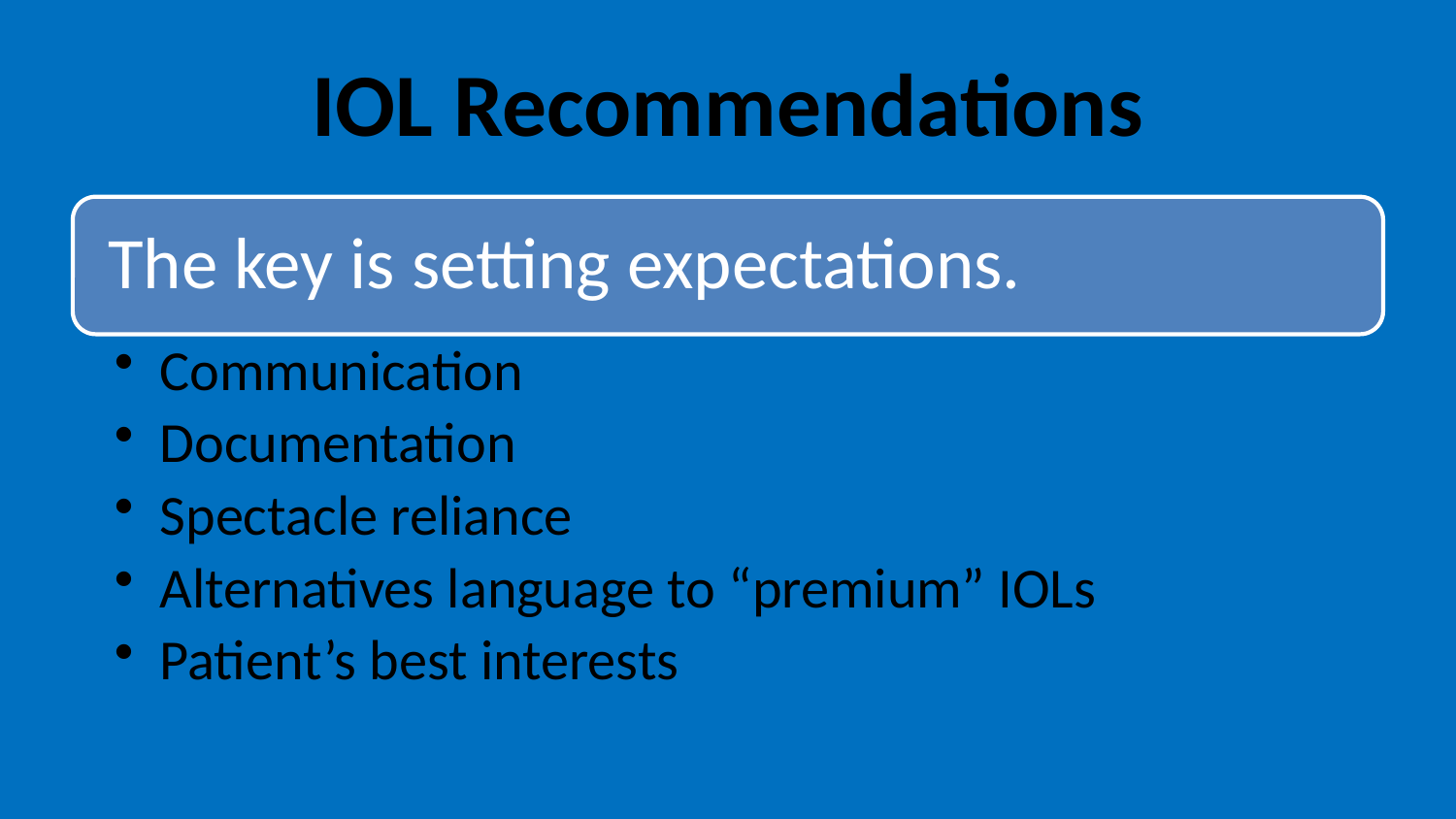

# IOL Recommendations
The key is setting expectations.
Communication
Documentation
Spectacle reliance
Alternatives language to “premium” IOLs
Patient’s best interests